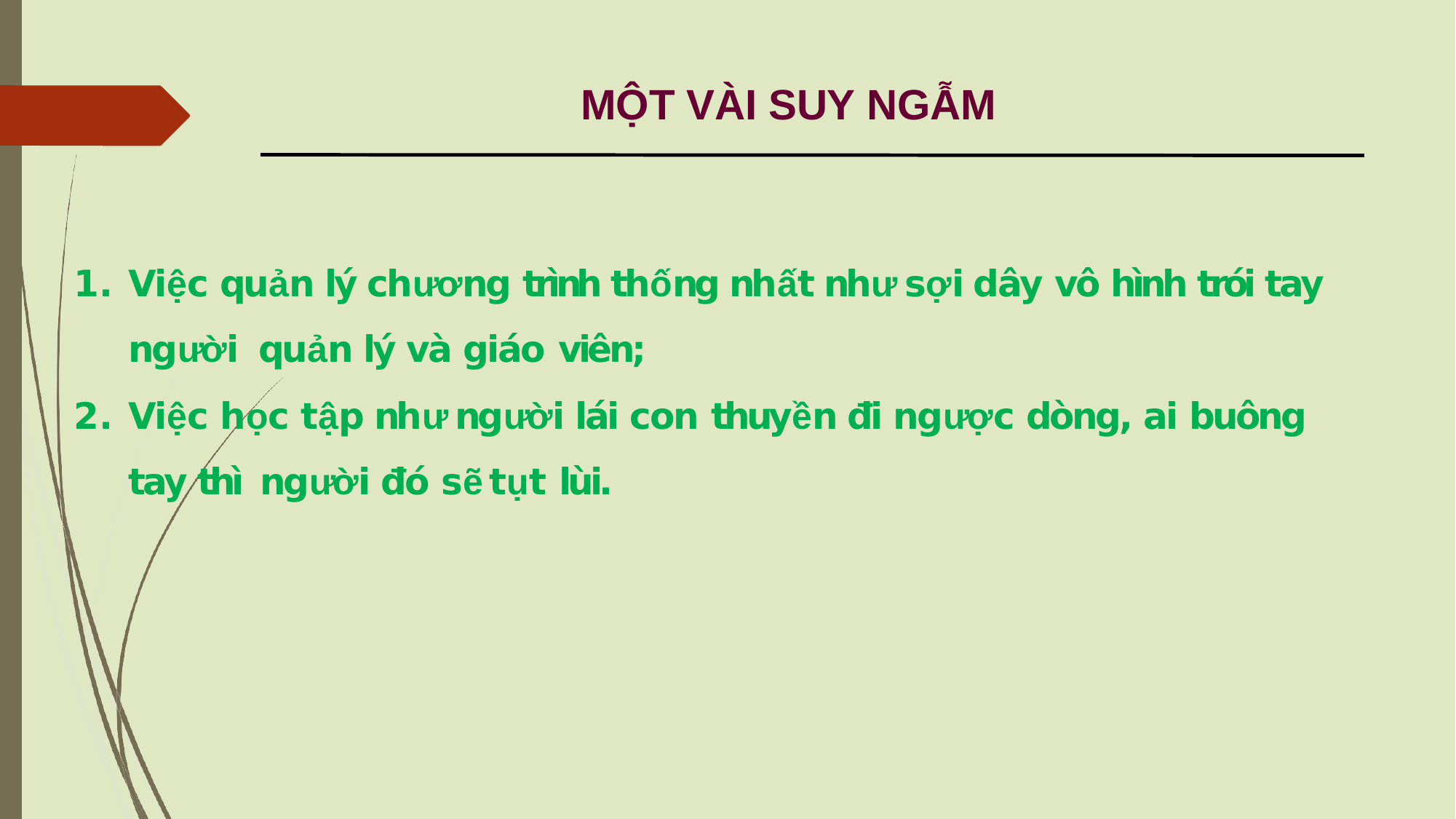

# MỘT VÀI SUY NGẪM

Việc quản lý chương trình thống nhất như sợi dây vô hình trói tay người  quản lý và giáo viên;
Việc học tập như người lái con thuyền đi ngược dòng, ai buông tay thì  người đó sẽ tụt lùi.